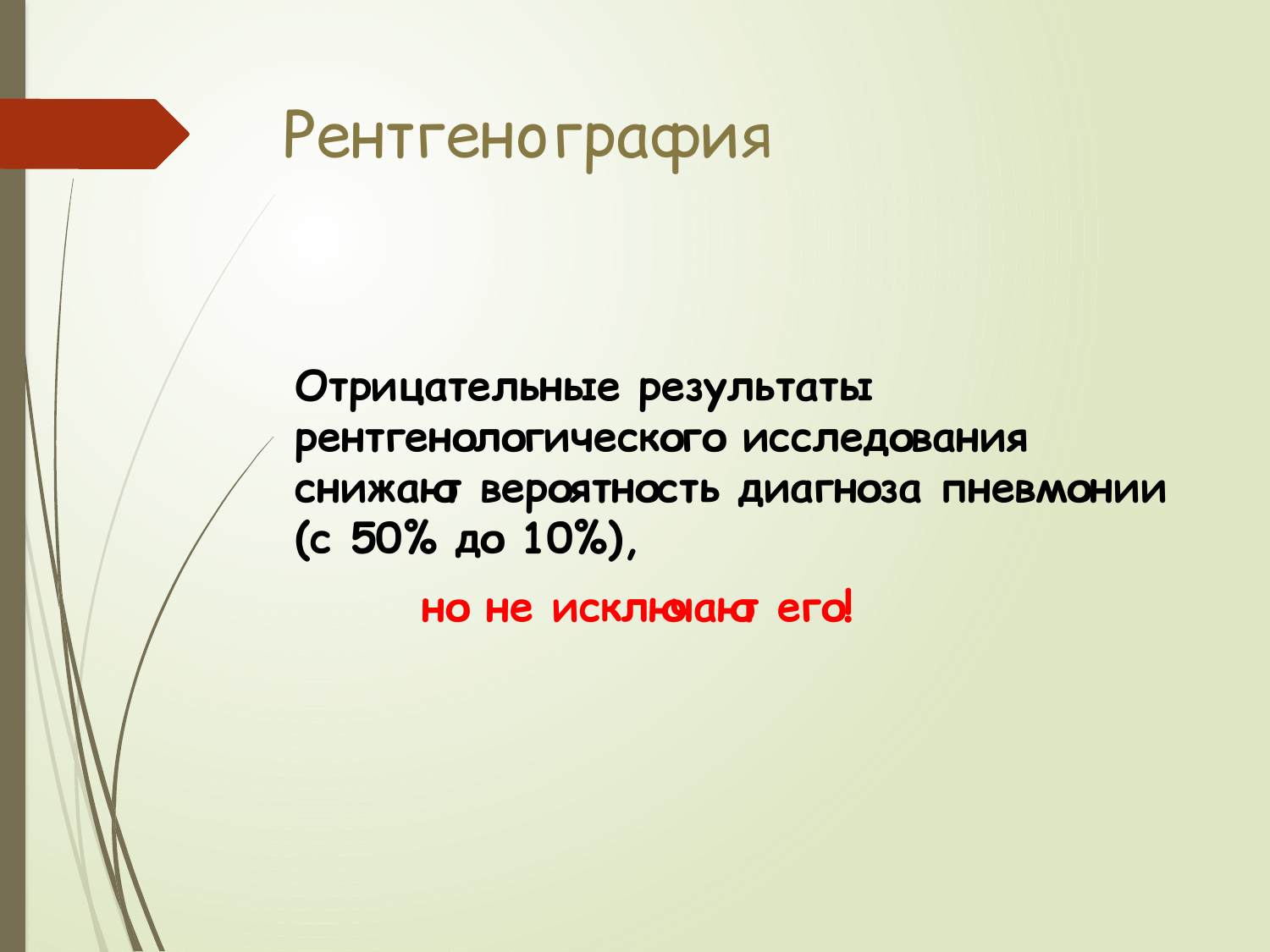

# Рентгенография

	Отрицательные результаты рентгенологического исследования снижают вероятность диагноза пневмонии (с 50% до 10%),
 		но не исключают его!